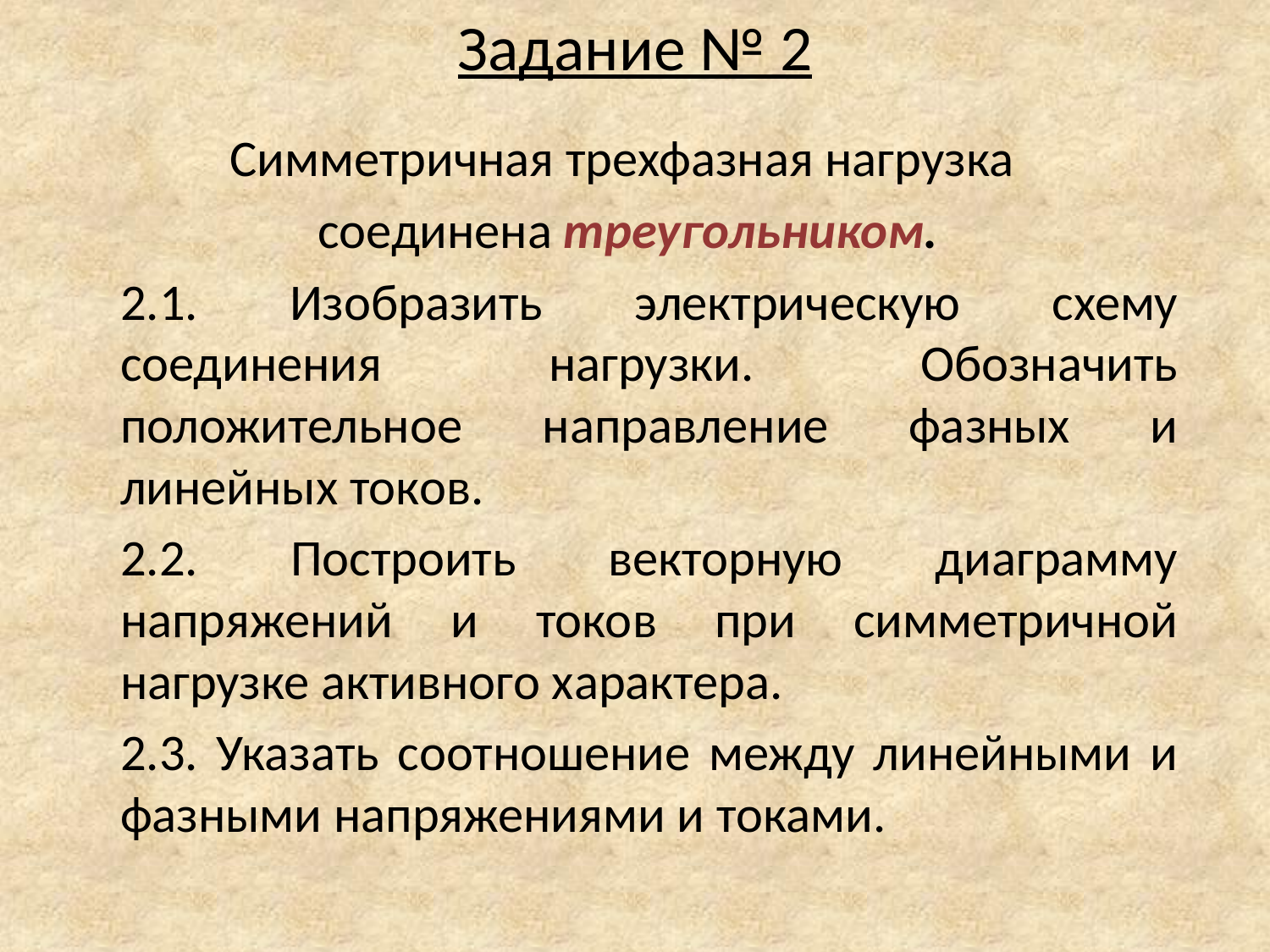

# Задание № 2
Симметричная трехфазная нагрузка
соединена треугольником.
	2.1. Изобразить электрическую схему соединения нагрузки. Обозначить положительное направление фазных и линейных токов.
	2.2. Построить векторную диаграмму напряжений и токов при симметричной нагрузке активного характера.
	2.3. Указать соотношение между линейными и фазными напряжениями и токами.